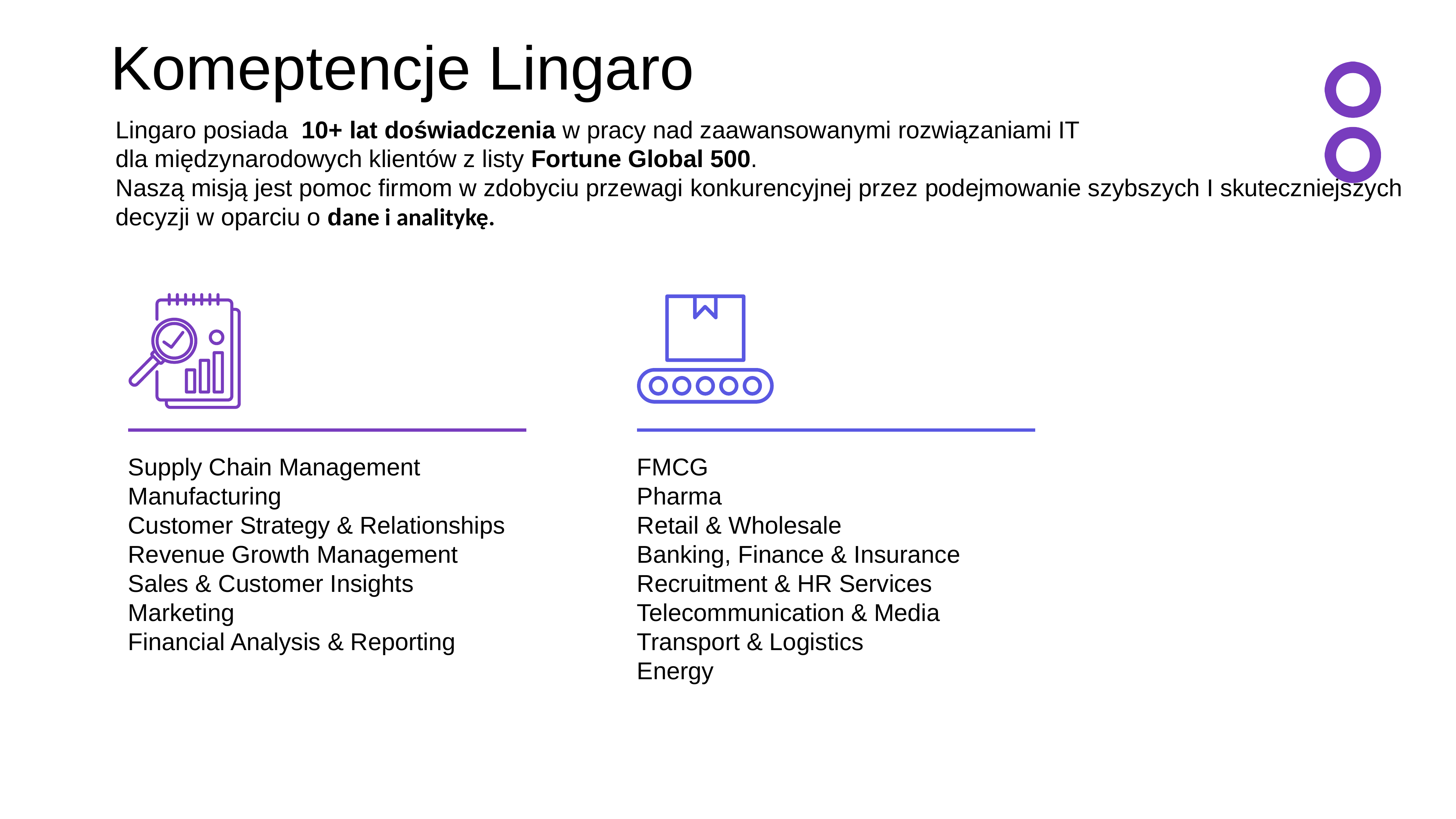

Komeptencje Lingaro
Lingaro posiada  10+ lat doświadczenia w pracy nad zaawansowanymi rozwiązaniami IT
dla międzynarodowych klientów z listy Fortune Global 500.
Naszą misją jest pomoc firmom w zdobyciu przewagi konkurencyjnej przez podejmowanie szybszych I skuteczniejszych
decyzji w oparciu o dane i analitykę.

Supply Chain Management
Manufacturing
Customer Strategy & Relationships
Revenue Growth Management
Sales & Customer Insights
Marketing
Financial Analysis & Reporting

FMCG
Pharma
Retail & Wholesale
Banking, Finance & Insurance
Recruitment & HR Services
Telecommunication & Media
Transport & Logistics
Energy